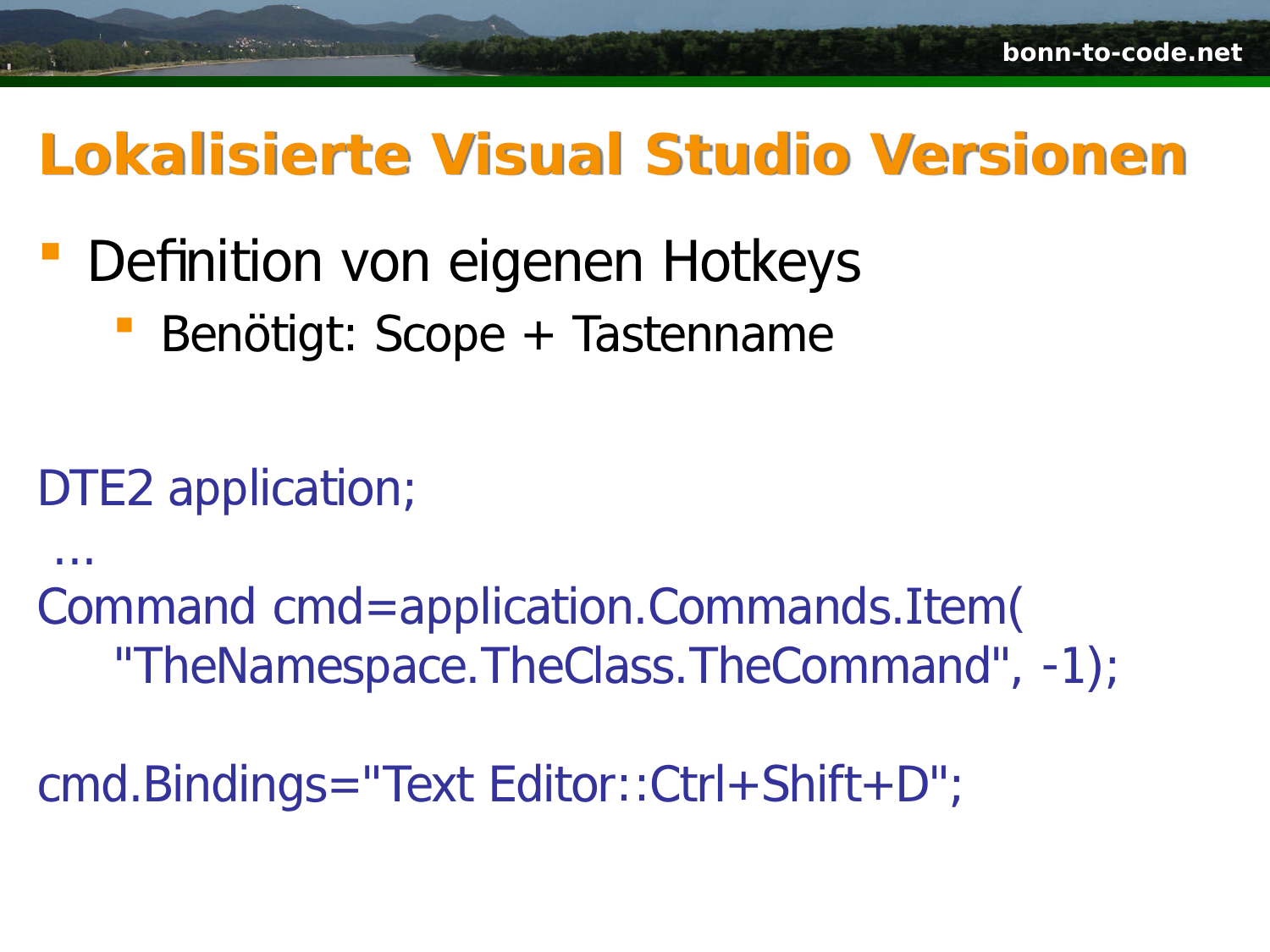

# Lokalisierte Visual Studio Versionen
Definition von eigenen Hotkeys
Benötigt: Scope + Tastenname
DTE2 application;
 ...
Command cmd=application.Commands.Item(
     "TheNamespace.TheClass.TheCommand", -1);
cmd.Bindings="Text Editor::Ctrl+Shift+D";